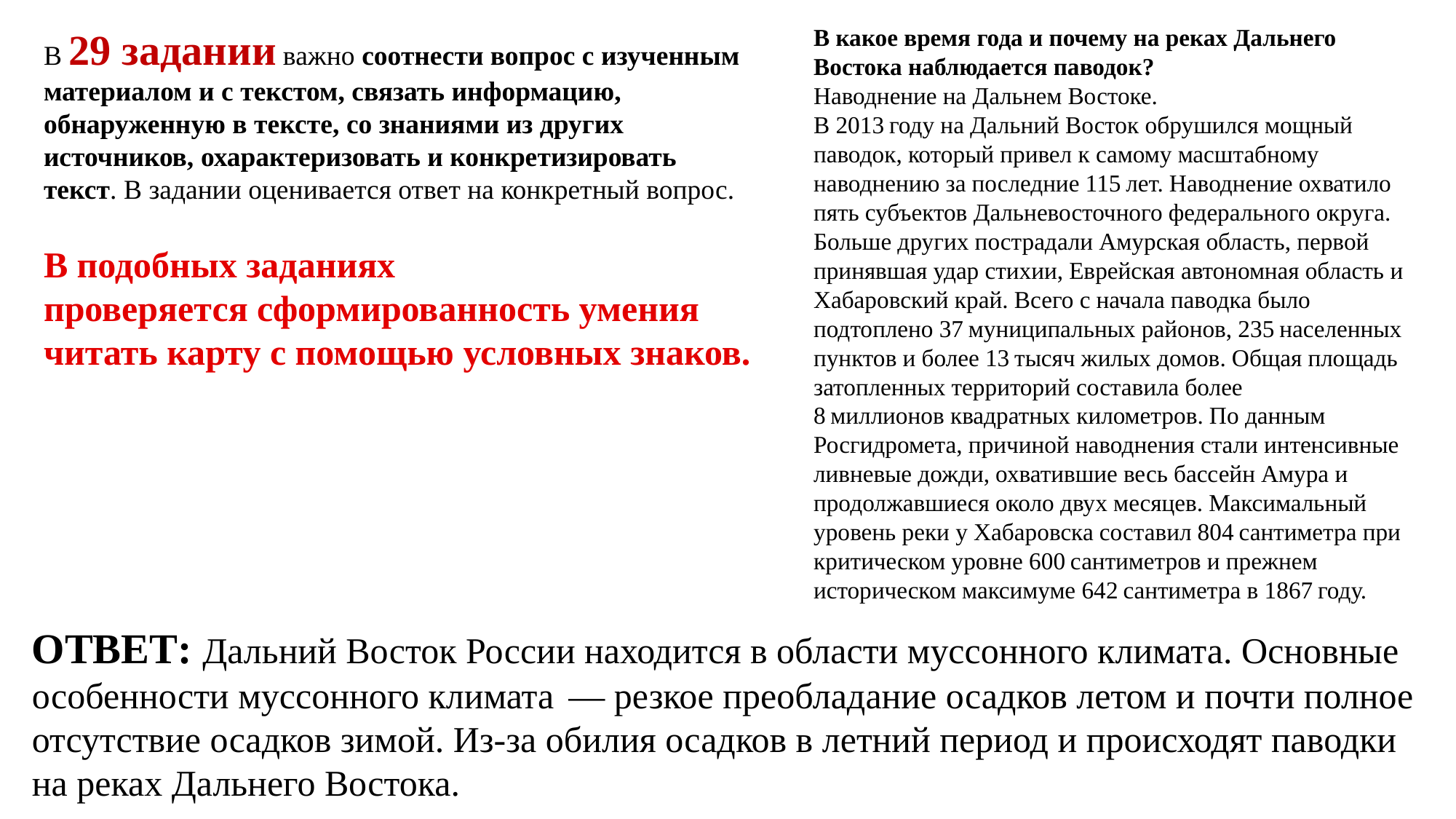

В 29 задании важно соотнести вопрос с изученным материалом и с текстом, связать информацию, обнаруженную в тексте, со знаниями из других источников, охарактеризовать и конкретизировать текст. В задании оценивается ответ на конкретный вопрос.
В какое время года и почему на реках Дальнего Востока наблюдается паводок?
Наводнение на Дальнем Востоке.
В 2013 году на Дальний Восток обрушился мощный паводок, который привел к самому масштабному наводнению за последние 115 лет. Наводнение охватило пять субъектов Дальневосточного федерального округа. Больше других пострадали Амурская область, первой принявшая удар стихии, Еврейская автономная область и Хабаровский край. Всего с начала паводка было подтоплено 37 муниципальных районов, 235 населенных пунктов и более 13 тысяч жилых домов. Общая площадь затопленных территорий составила более 8 миллионов квадратных километров. По данным Росгидромета, причиной наводнения стали интенсивные ливневые дожди, охватившие весь бассейн Амура и продолжавшиеся около двух месяцев. Максимальный уровень реки у Хабаровска составил 804 сантиметра при критическом уровне 600 сантиметров и прежнем историческом максимуме 642 сантиметра в 1867 году.
В подобных заданиях проверяется сформированность умения читать карту с помощью условных знаков.​​
ОТВЕТ: Дальний Восток России находится в области муссонного климата. Основные особенности муссонного климата  — резкое преобладание осадков летом и почти полное отсутствие осадков зимой. Из-за обилия осадков в летний период и происходят паводки на реках Дальнего Востока.